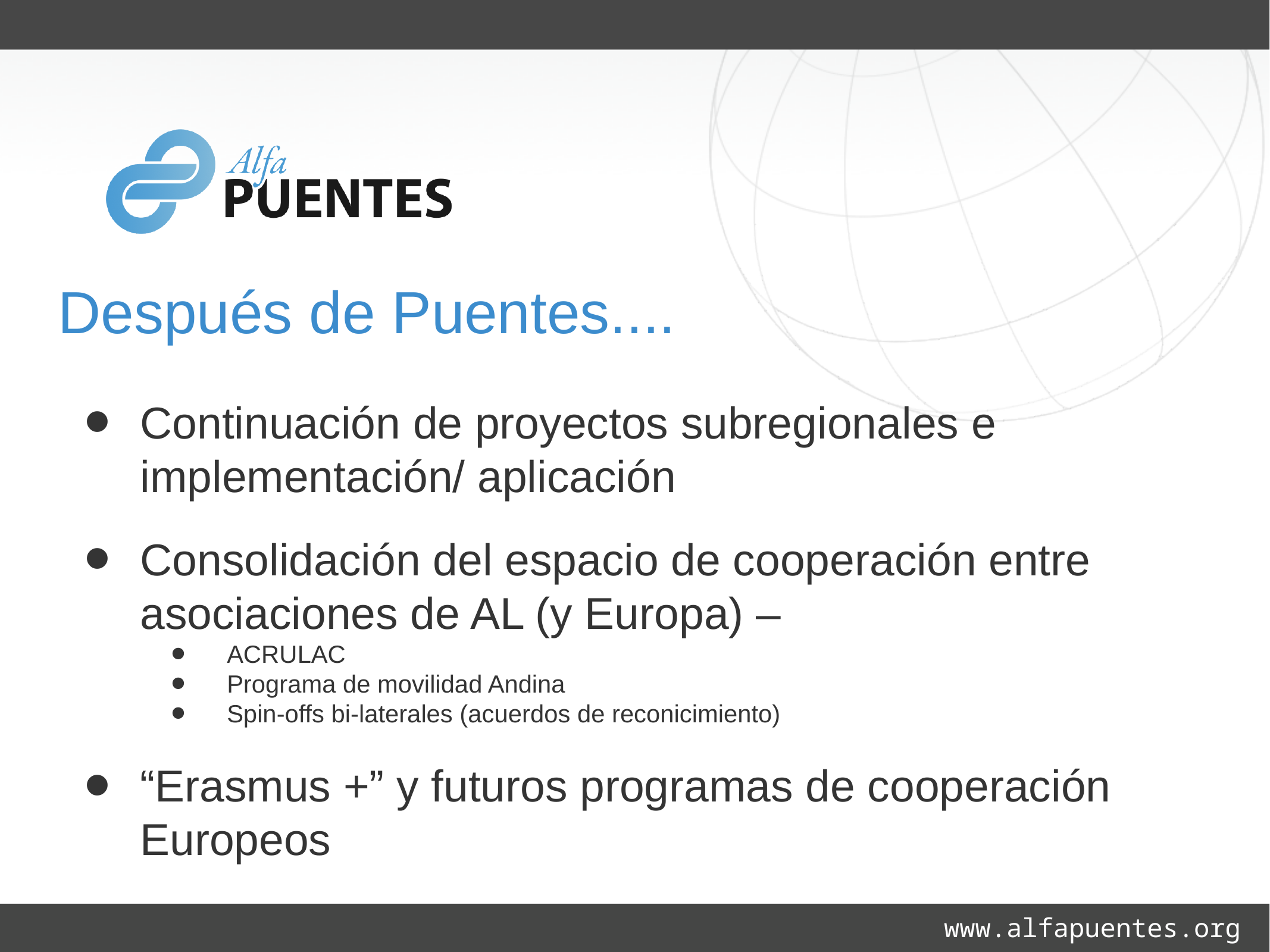

# Después de Puentes....
Continuación de proyectos subregionales e implementación/ aplicación
Consolidación del espacio de cooperación entre asociaciones de AL (y Europa) –
ACRULAC
Programa de movilidad Andina
Spin-offs bi-laterales (acuerdos de reconicimiento)
“Erasmus +” y futuros programas de cooperación Europeos